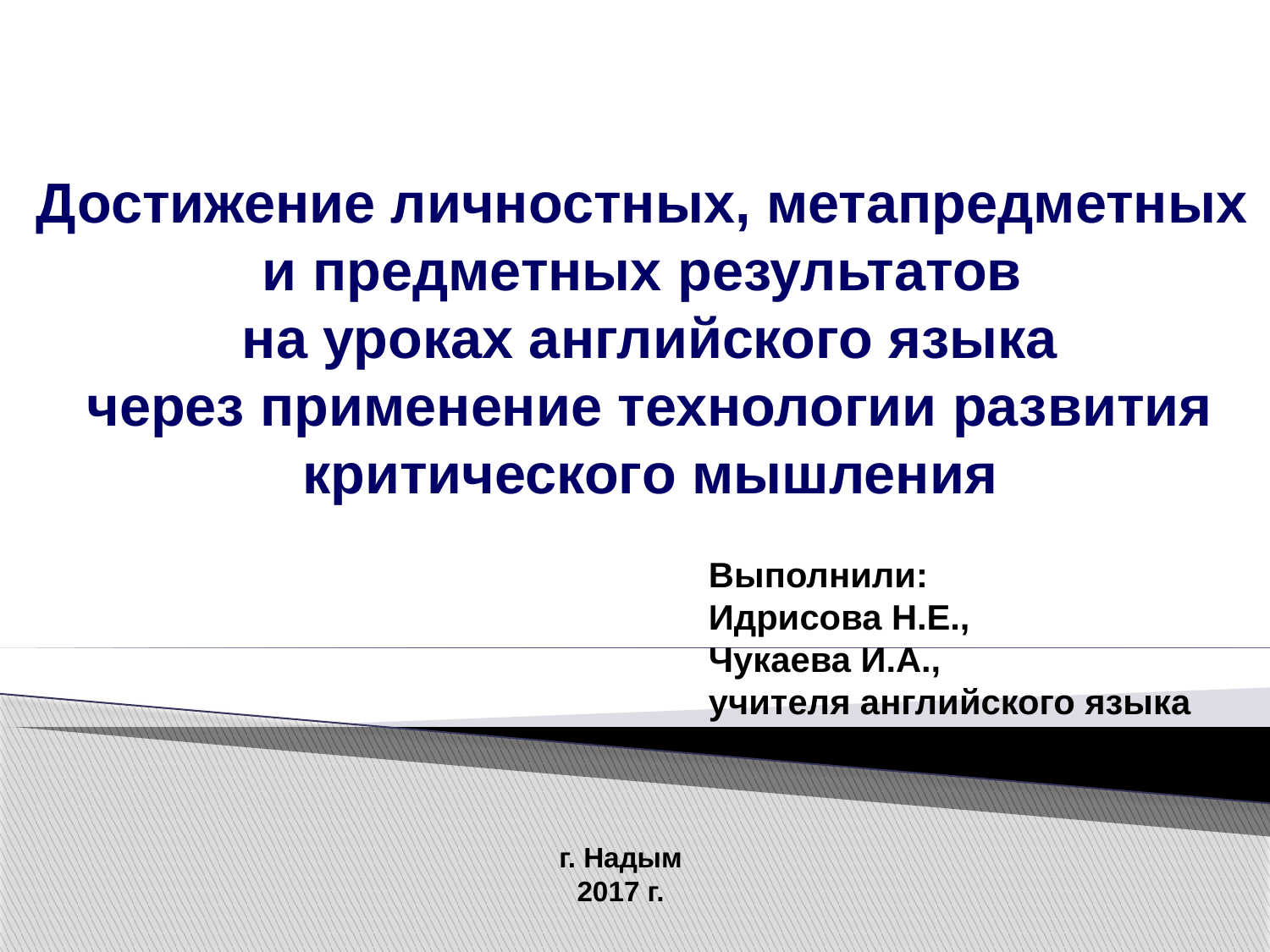

# Достижение личностных, метапредметных и предметных результатов на уроках английского языка через применение технологии развития критического мышления
Выполнили:
Идрисова Н.Е.,
Чукаева И.А.,
учителя английского языка
г. Надым
2017 г.